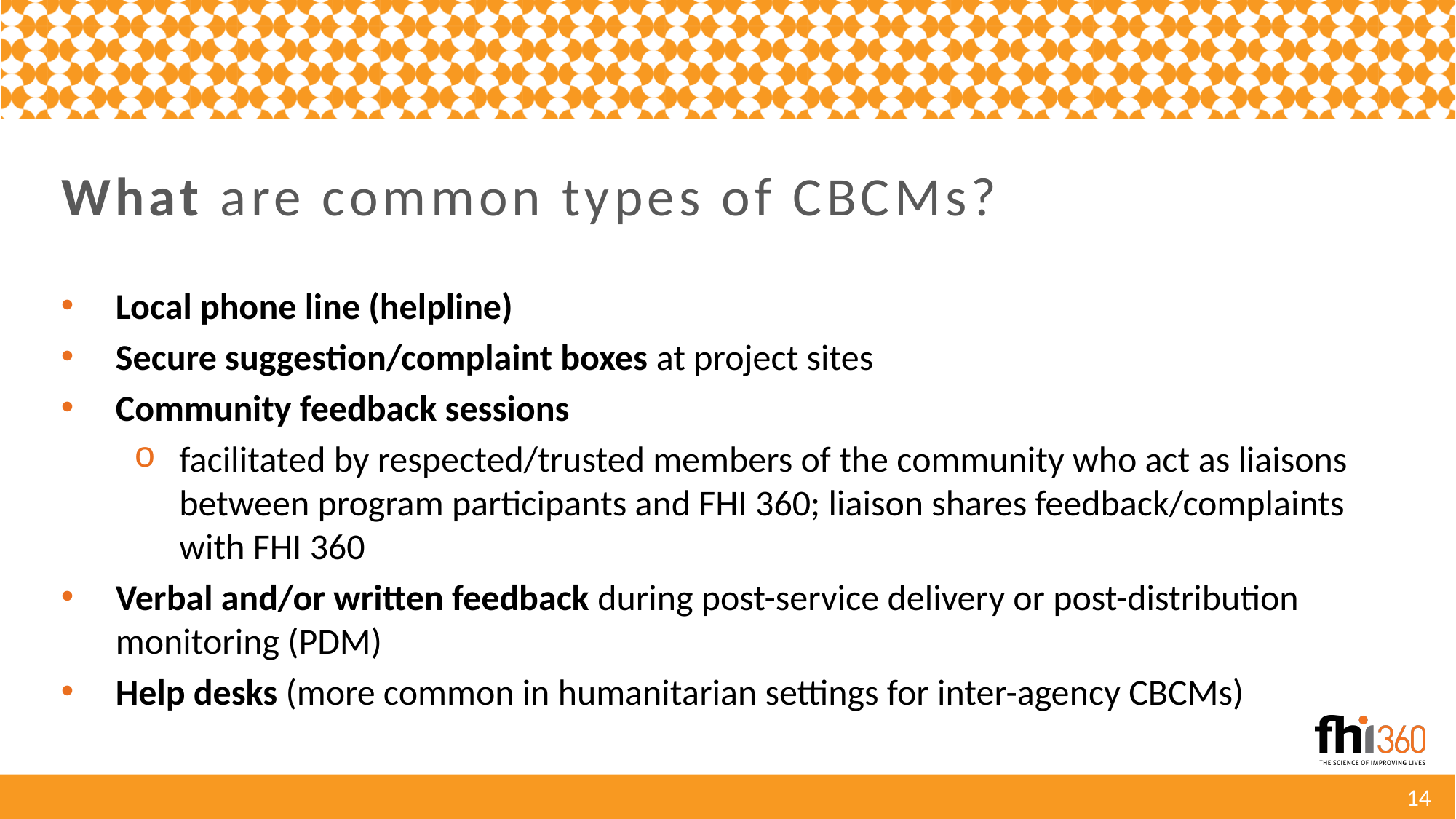

# What are common types of CBCMs?
Local phone line (helpline)
Secure suggestion/complaint boxes at project sites
Community feedback sessions
facilitated by respected/trusted members of the community who act as liaisons between program participants and FHI 360; liaison shares feedback/complaints with FHI 360
Verbal and/or written feedback during post-service delivery or post-distribution monitoring (PDM)
Help desks (more common in humanitarian settings for inter-agency CBCMs)